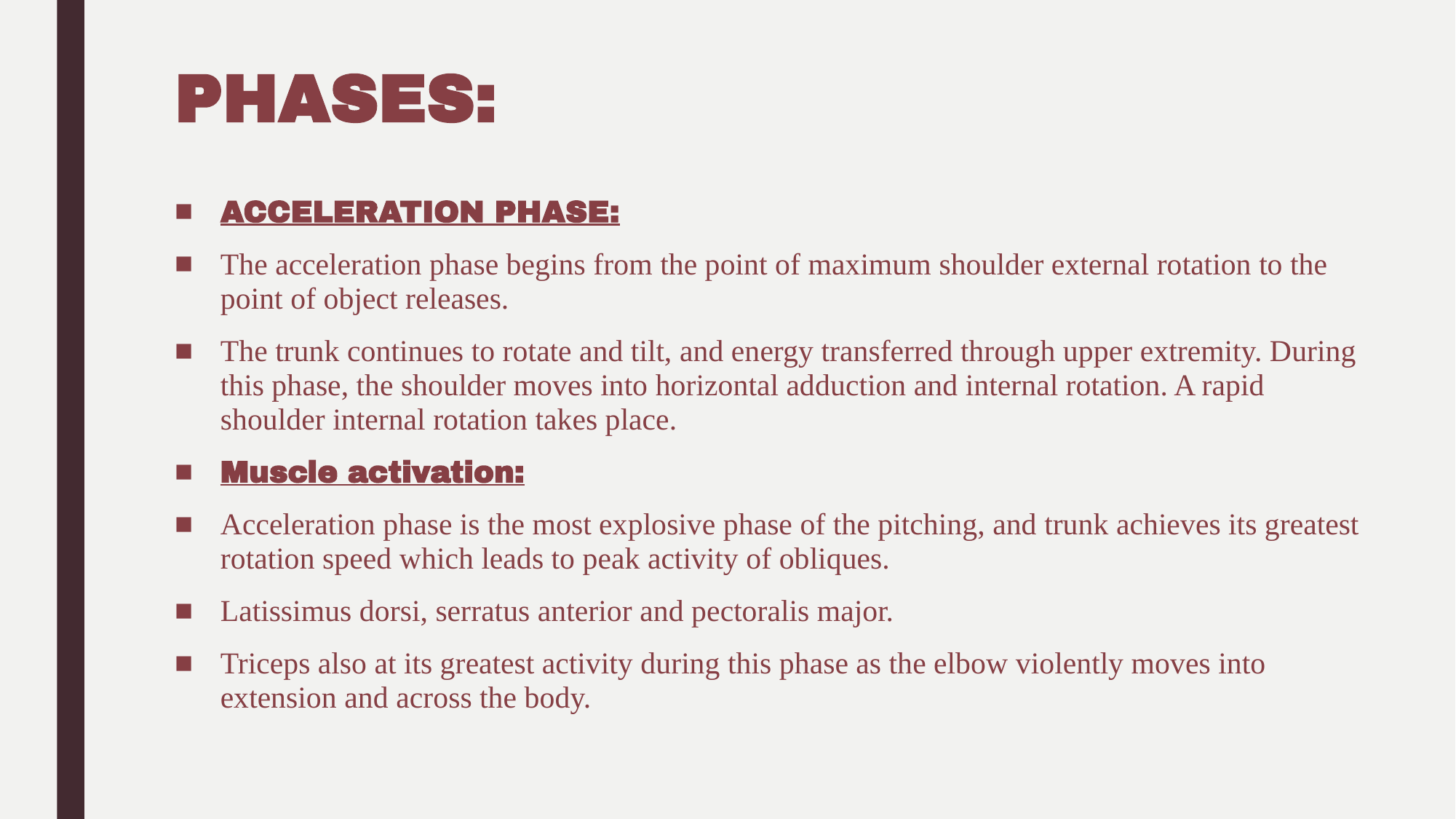

# PHASES:
ACCELERATION PHASE:
The acceleration phase begins from the point of maximum shoulder external rotation to the point of object releases.
The trunk continues to rotate and tilt, and energy transferred through upper extremity. During this phase, the shoulder moves into horizontal adduction and internal rotation. A rapid shoulder internal rotation takes place.
Muscle activation:
Acceleration phase is the most explosive phase of the pitching, and trunk achieves its greatest rotation speed which leads to peak activity of obliques.
Latissimus dorsi, serratus anterior and pectoralis major.
Triceps also at its greatest activity during this phase as the elbow violently moves into extension and across the body.